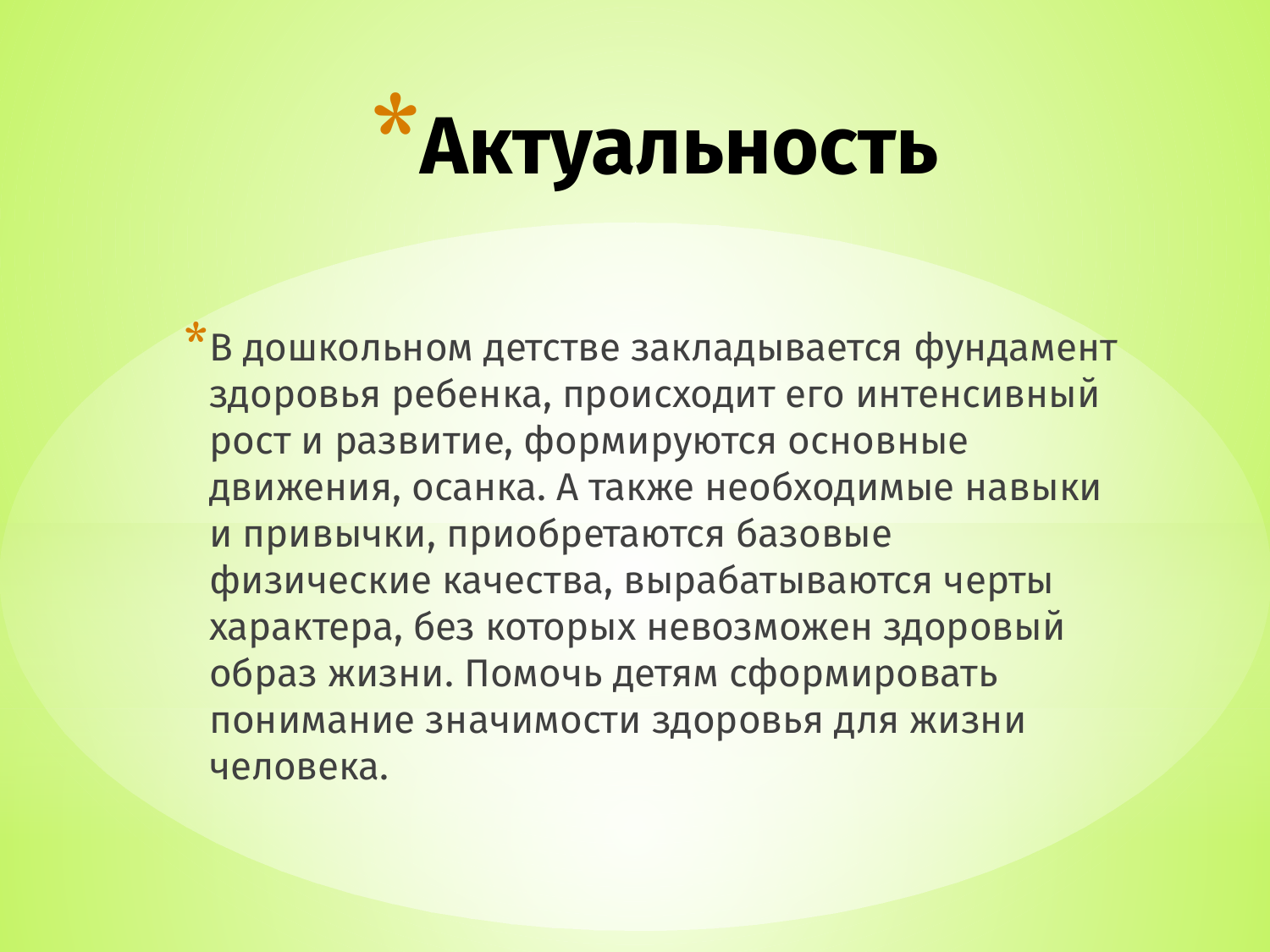

# Актуальность
В дошкольном детстве закладывается фундамент здоровья ребенка, происходит его интенсивный рост и развитие, формируются основные движения, осанка. А также необходимые навыки и привычки, приобретаются базовые физические качества, вырабатываются черты характера, без которых невозможен здоровый образ жизни. Помочь детям сформировать понимание значимости здоровья для жизни человека.